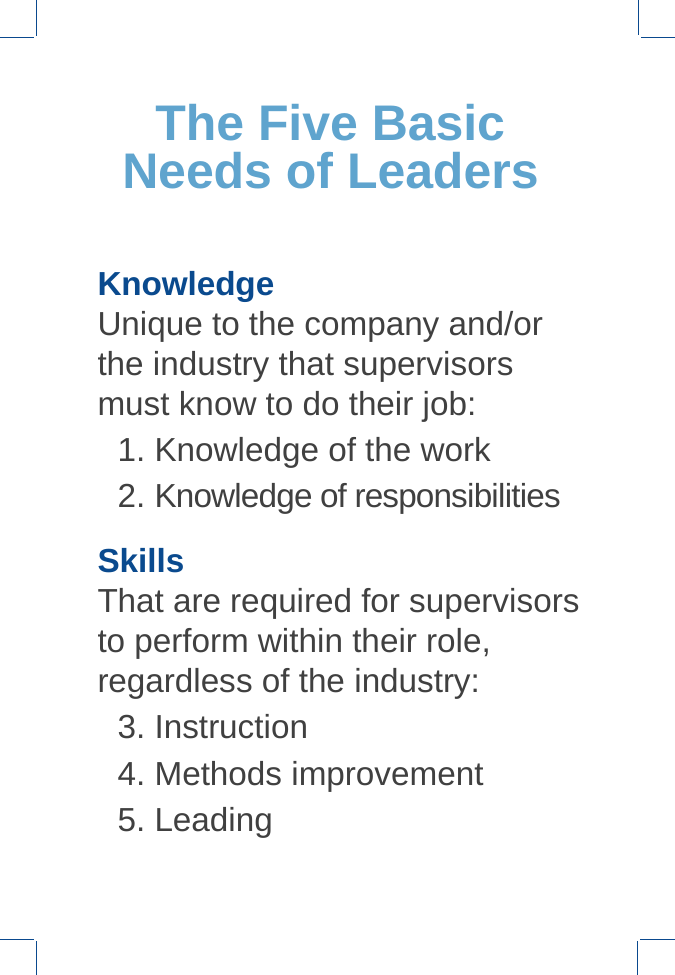

# The Five Basic Needs of Leaders
Knowledge
Unique to the company and/or the industry that supervisors must know to do their job:
Knowledge of the work
Knowledge of responsibilities
Skills
That are required for supervisors to perform within their role, regardless of the industry:
Instruction
Methods improvement
Leading